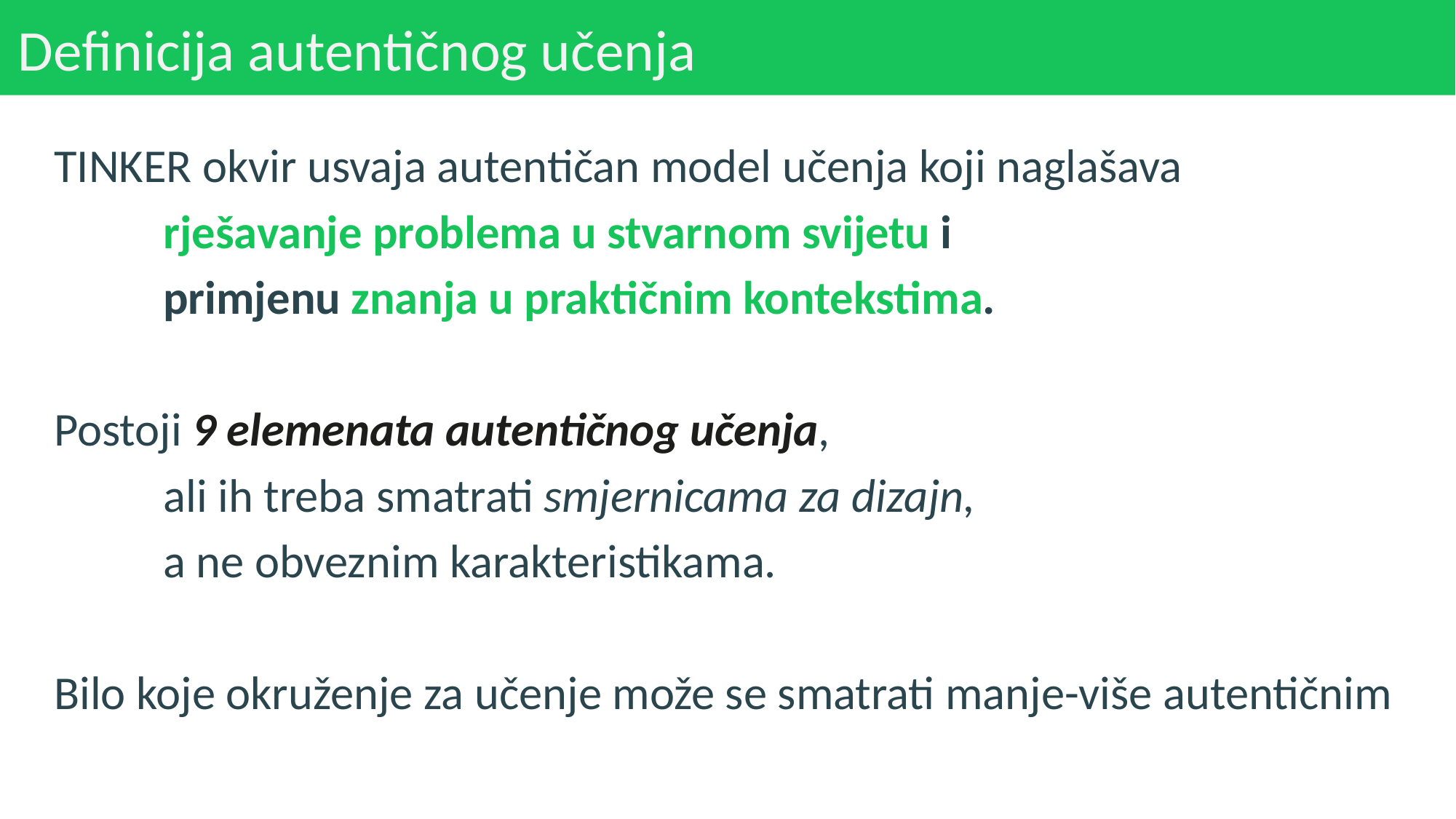

# Definicija autentičnog učenja
TINKER okvir usvaja autentičan model učenja koji naglašava
	rješavanje problema u stvarnom svijetu i
	primjenu znanja u praktičnim kontekstima.

Postoji 9 elemenata autentičnog učenja,
	ali ih treba smatrati smjernicama za dizajn,
	a ne obveznim karakteristikama.

Bilo koje okruženje za učenje može se smatrati manje-više autentičnim